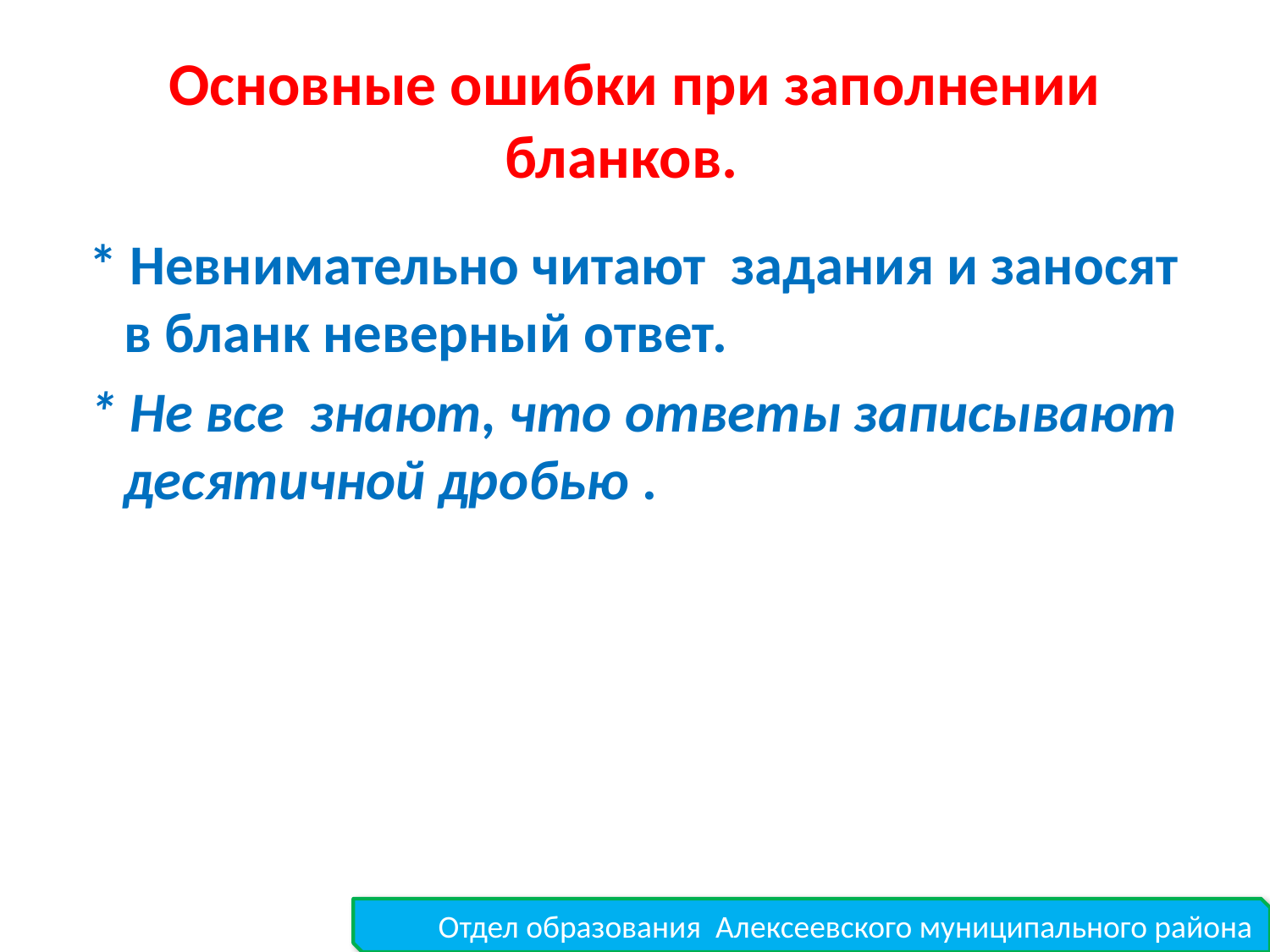

# Основные ошибки при заполнении бланков.
 * Невнимательно читают  задания и заносят в бланк неверный ответ.
 * Не все  знают, что ответы записывают  десятичной дробью .

Отдел образования  Алексеевского муниципального района